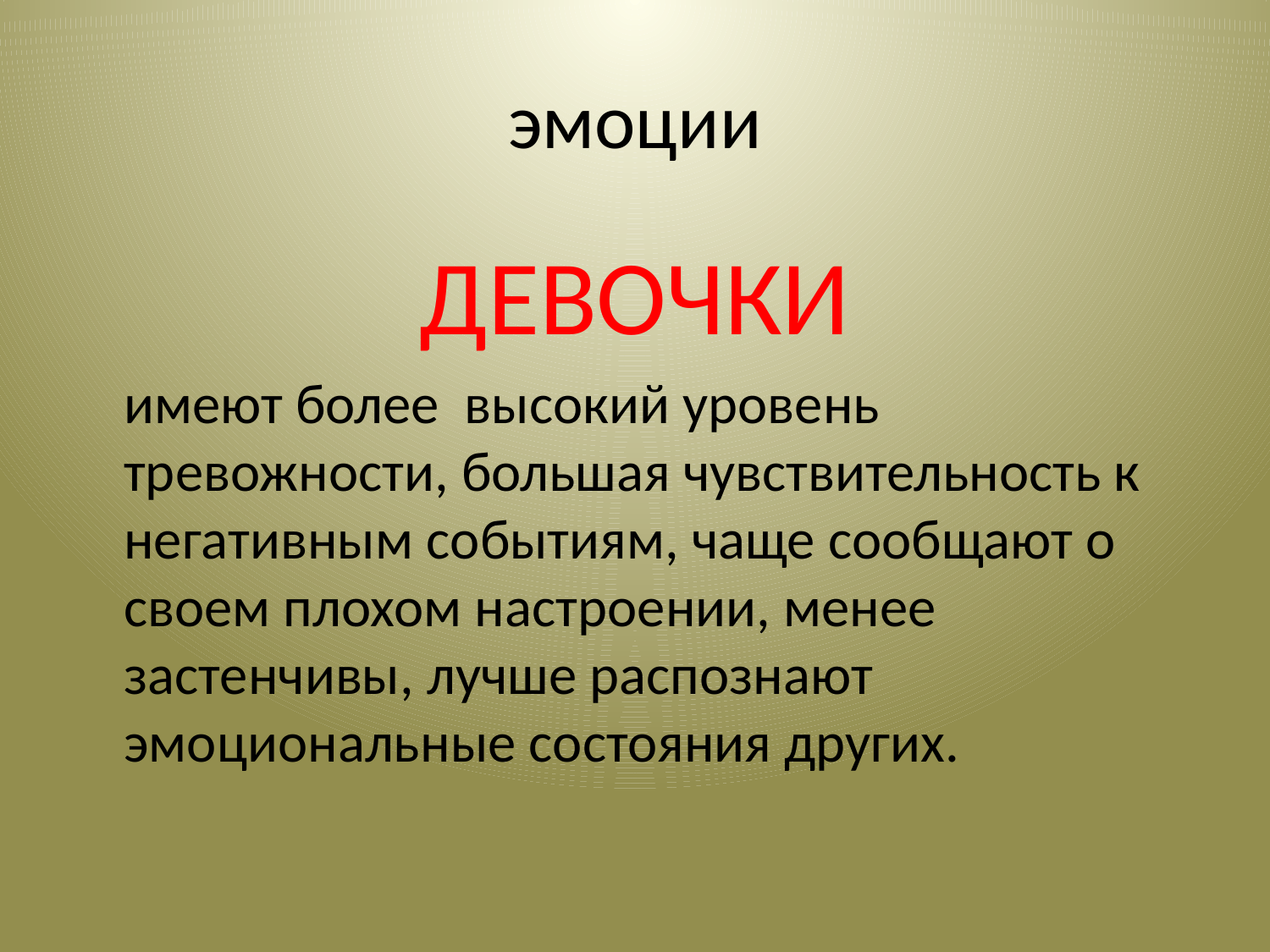

# эмоции
ДЕВОЧКИ
	имеют более  высокий уровень тревожности, большая чувствительность к негативным событиям, чаще сообщают о своем плохом настроении, менее застенчивы, лучше распознают эмоциональные состояния других.